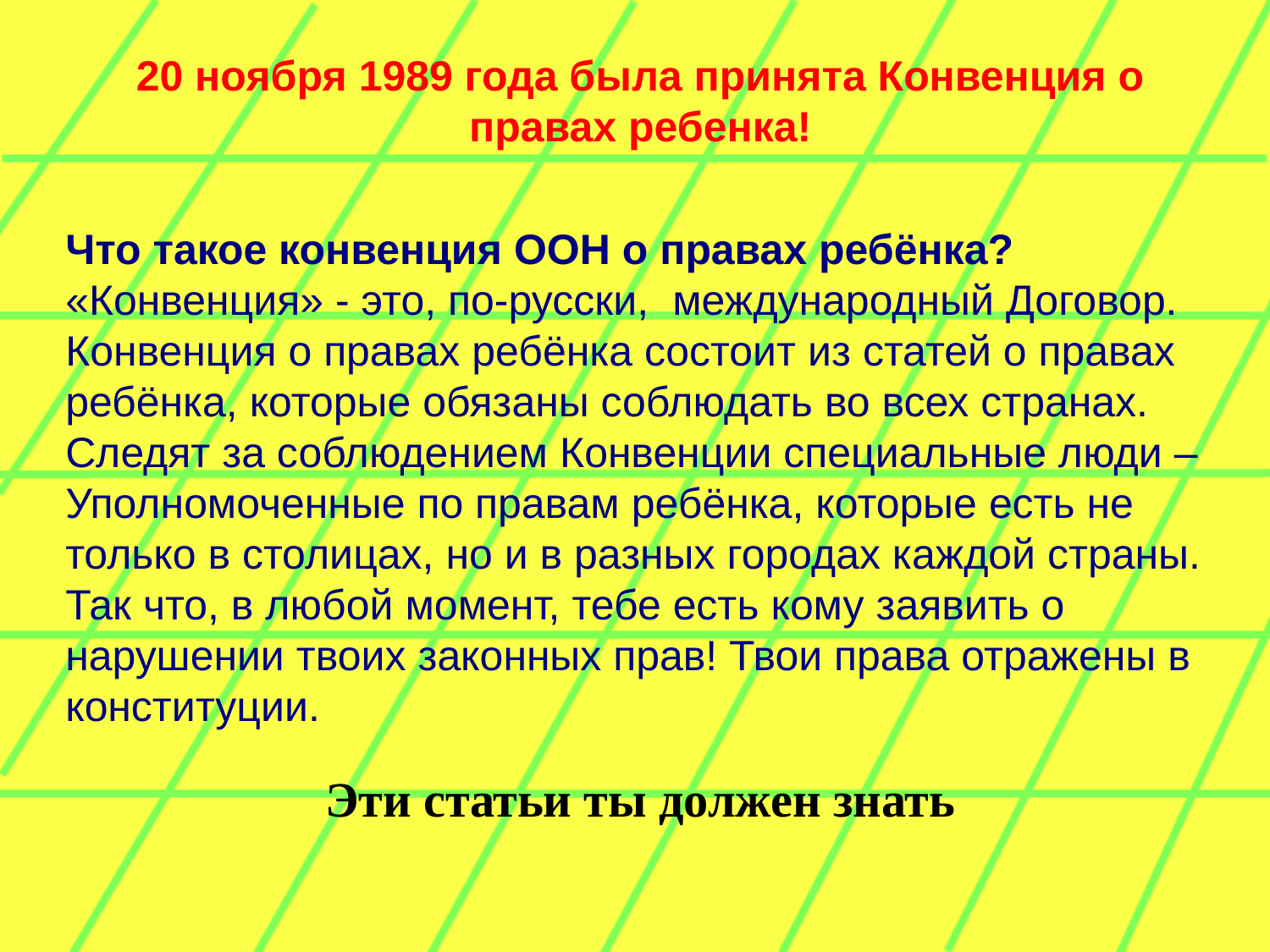

20 ноября 1989 года была принята Конвенция о правах ребенка!
Что такое конвенция ООН о правах ребёнка?
«Конвенция» - это, по-русски,  международный Договор. Конвенция о правах ребёнка состоит из статей о правах ребёнка, которые обязаны соблюдать во всех странах. Следят за соблюдением Конвенции специальные люди – Уполномоченные по правам ребёнка, которые есть не только в столицах, но и в разных городах каждой страны. Так что, в любой момент, тебе есть кому заявить о нарушении твоих законных прав! Твои права отражены в конституции.
Эти статьи ты должен знать